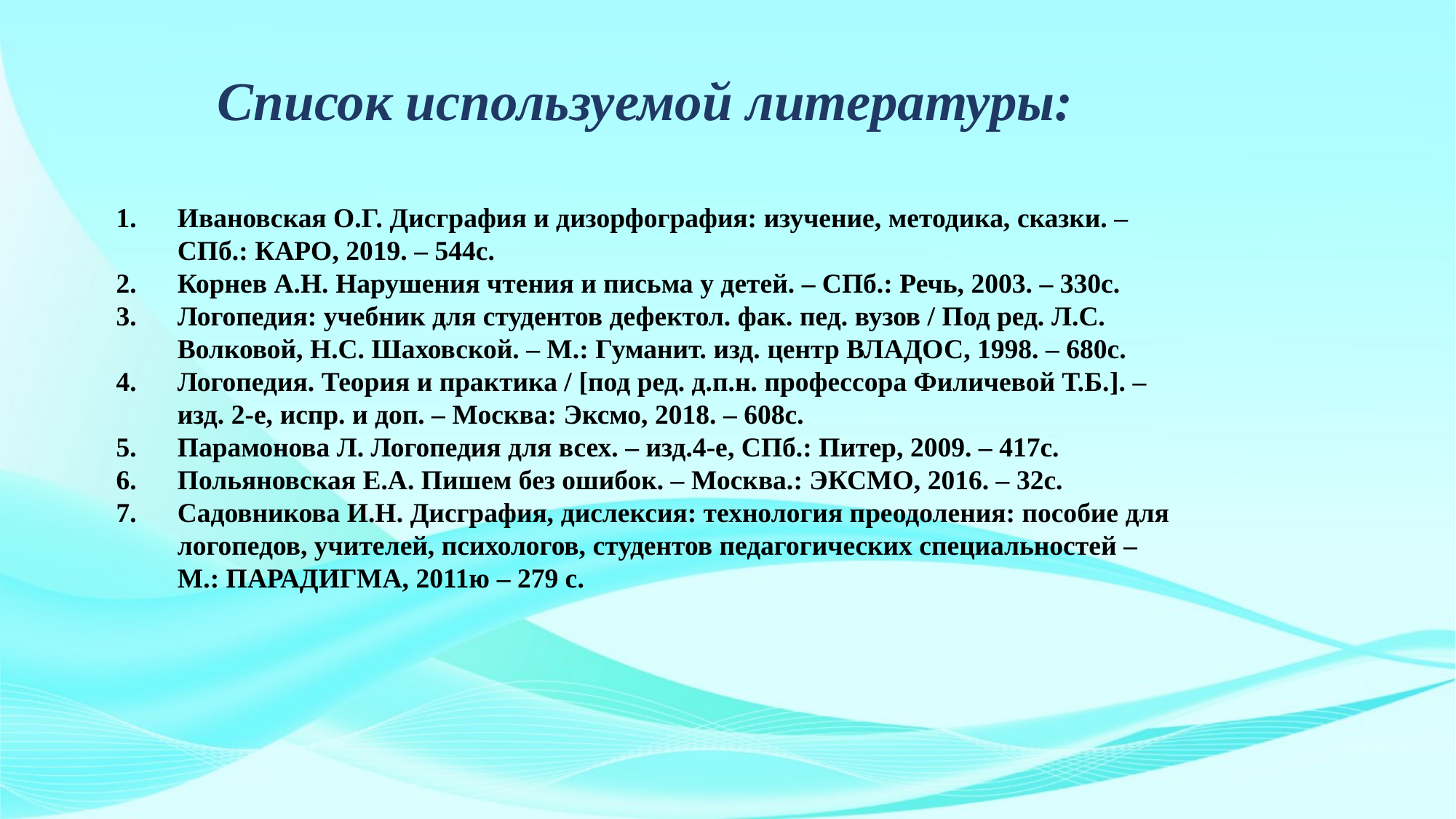

Список используемой литературы:

Ивановская О.Г. Дисграфия и дизорфография: изучение, методика, сказки. – СПб.: КАРО, 2019. – 544с.
Корнев А.Н. Нарушения чтения и письма у детей. – СПб.: Речь, 2003. – 330с.
Логопедия: учебник для студентов дефектол. фак. пед. вузов / Под ред. Л.С. Волковой, Н.С. Шаховской. – М.: Гуманит. изд. центр ВЛАДОС, 1998. – 680с.
Логопедия. Теория и практика / [под ред. д.п.н. профессора Филичевой Т.Б.]. – изд. 2-е, испр. и доп. – Москва: Эксмо, 2018. – 608с.
Парамонова Л. Логопедия для всех. – изд.4-е, СПб.: Питер, 2009. – 417с.
Польяновская Е.А. Пишем без ошибок. – Москва.: ЭКСМО, 2016. – 32с.
Садовникова И.Н. Дисграфия, дислексия: технология преодоления: пособие для логопедов, учителей, психологов, студентов педагогических специальностей – М.: ПАРАДИГМА, 2011ю – 279 с.